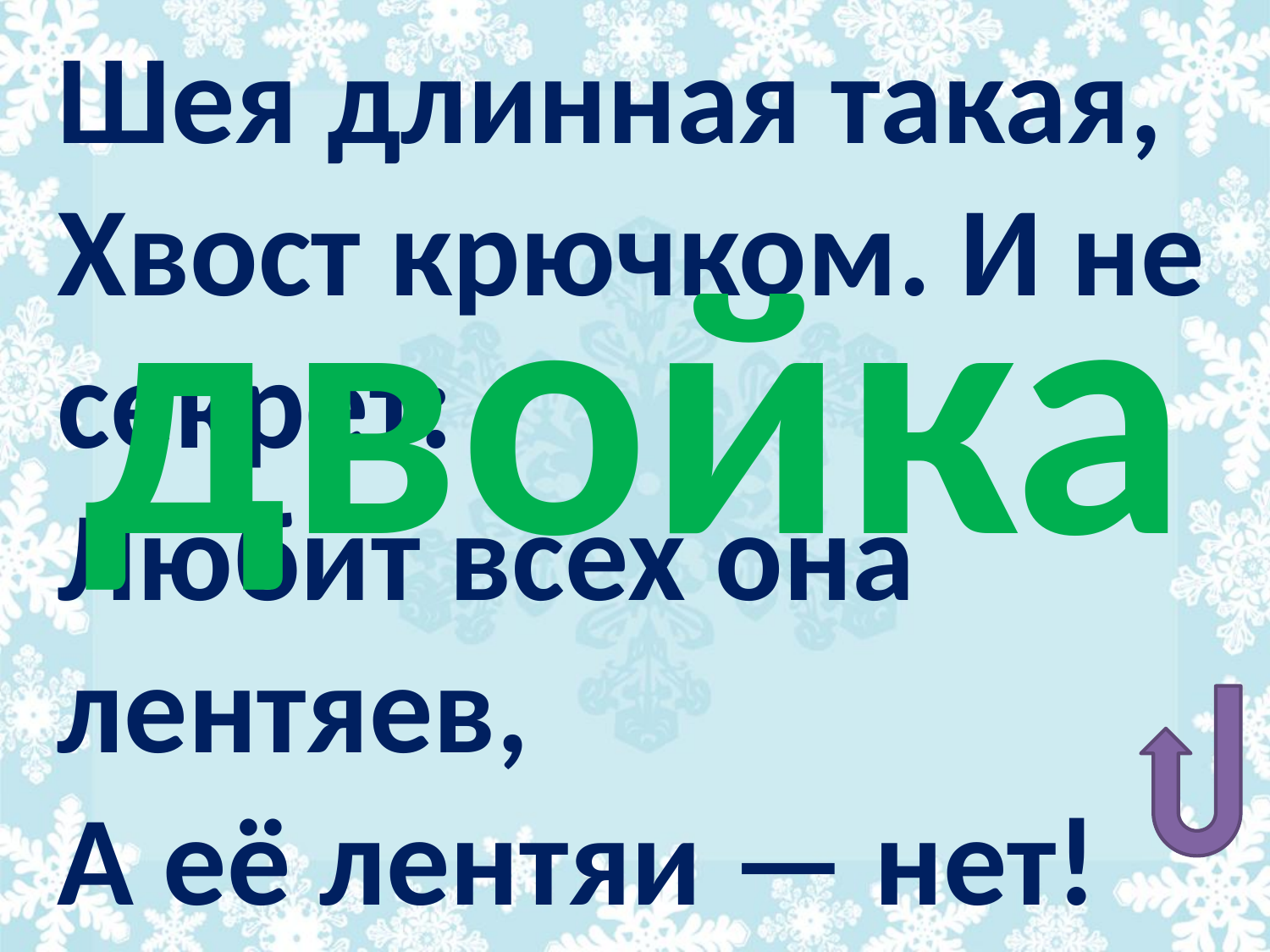

Шея длинная такая,
Хвост крючком. И не секрет:
Любит всех она лентяев,
А её лентяи — нет!
двойка